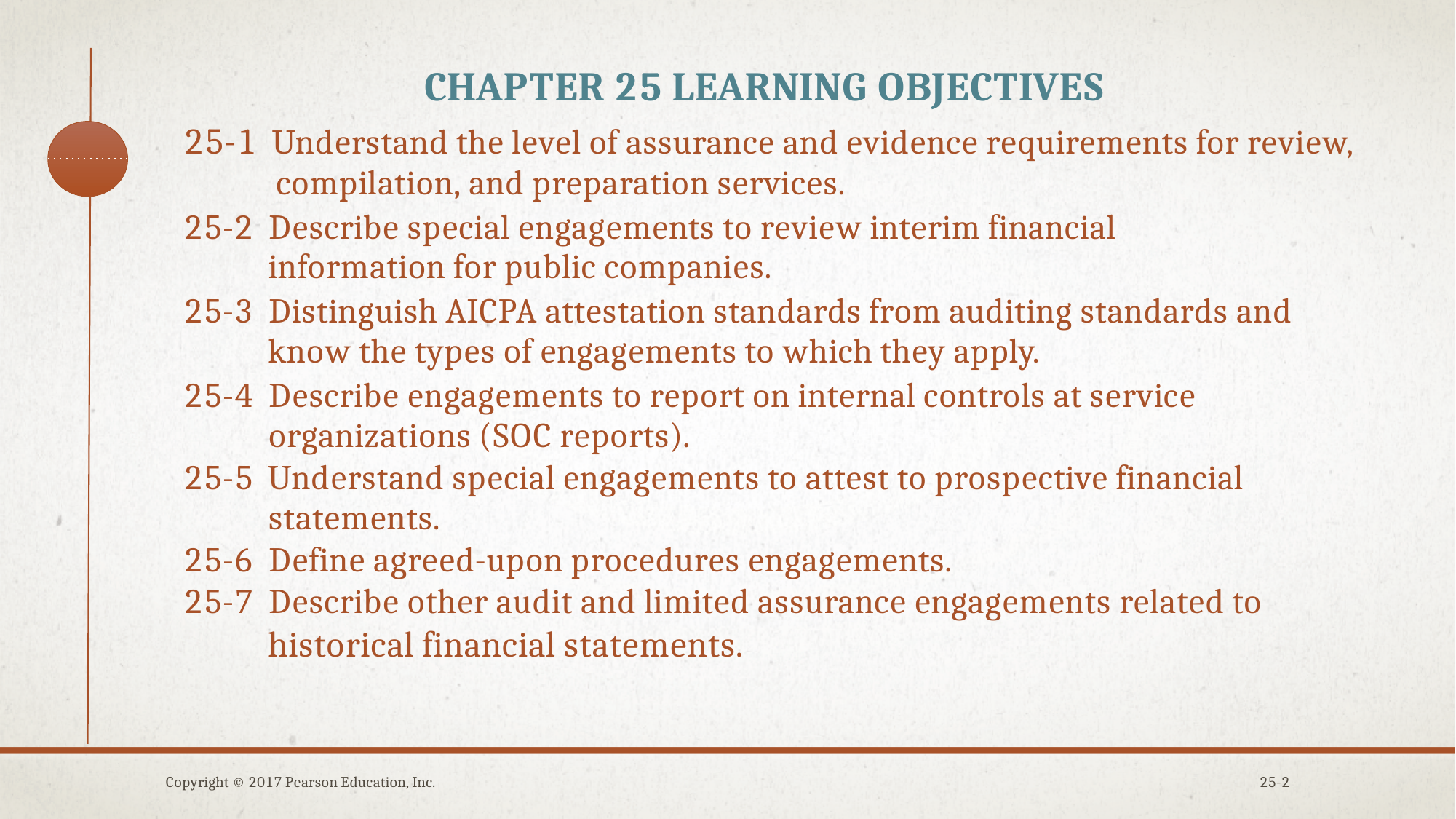

# Chapter 25 Learning Objectives

25-1  Understand the level of assurance and evidence requirements for review,
            compilation, and preparation services.
25-2  Describe special engagements to review interim financial
           information for public companies.
25-3  Distinguish AICPA attestation standards from auditing standards and
           know the types of engagements to which they apply.
25-4  Describe engagements to report on internal controls at service
           organizations (SOC reports).
25-5  Understand special engagements to attest to prospective financial
           statements.
25-6  Define agreed-upon procedures engagements.
25-7  Describe other audit and limited assurance engagements related to
           historical financial statements.

Copyright © 2017 Pearson Education, Inc.
25-2